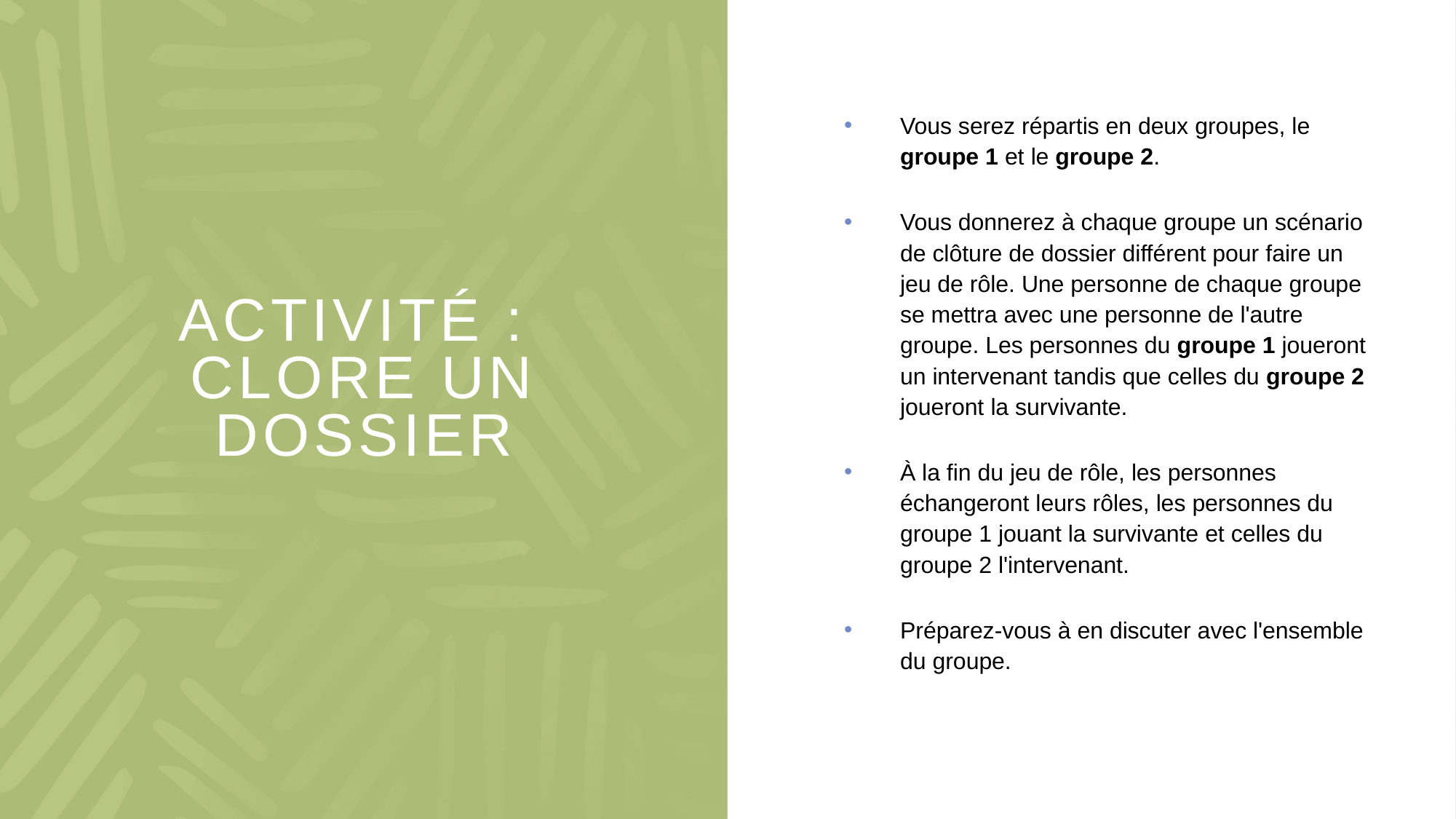

Vous serez répartis en deux groupes, le groupe 1 et le groupe 2.
Vous donnerez à chaque groupe un scénario de clôture de dossier différent pour faire un jeu de rôle. Une personne de chaque groupe se mettra avec une personne de l'autre groupe. Les personnes du groupe 1 joueront un intervenant tandis que celles du groupe 2 joueront la survivante.
À la fin du jeu de rôle, les personnes échangeront leurs rôles, les personnes du groupe 1 jouant la survivante et celles du groupe 2 l'intervenant.
Préparez-vous à en discuter avec l'ensemble du groupe.

# Activité : Clore un dossier